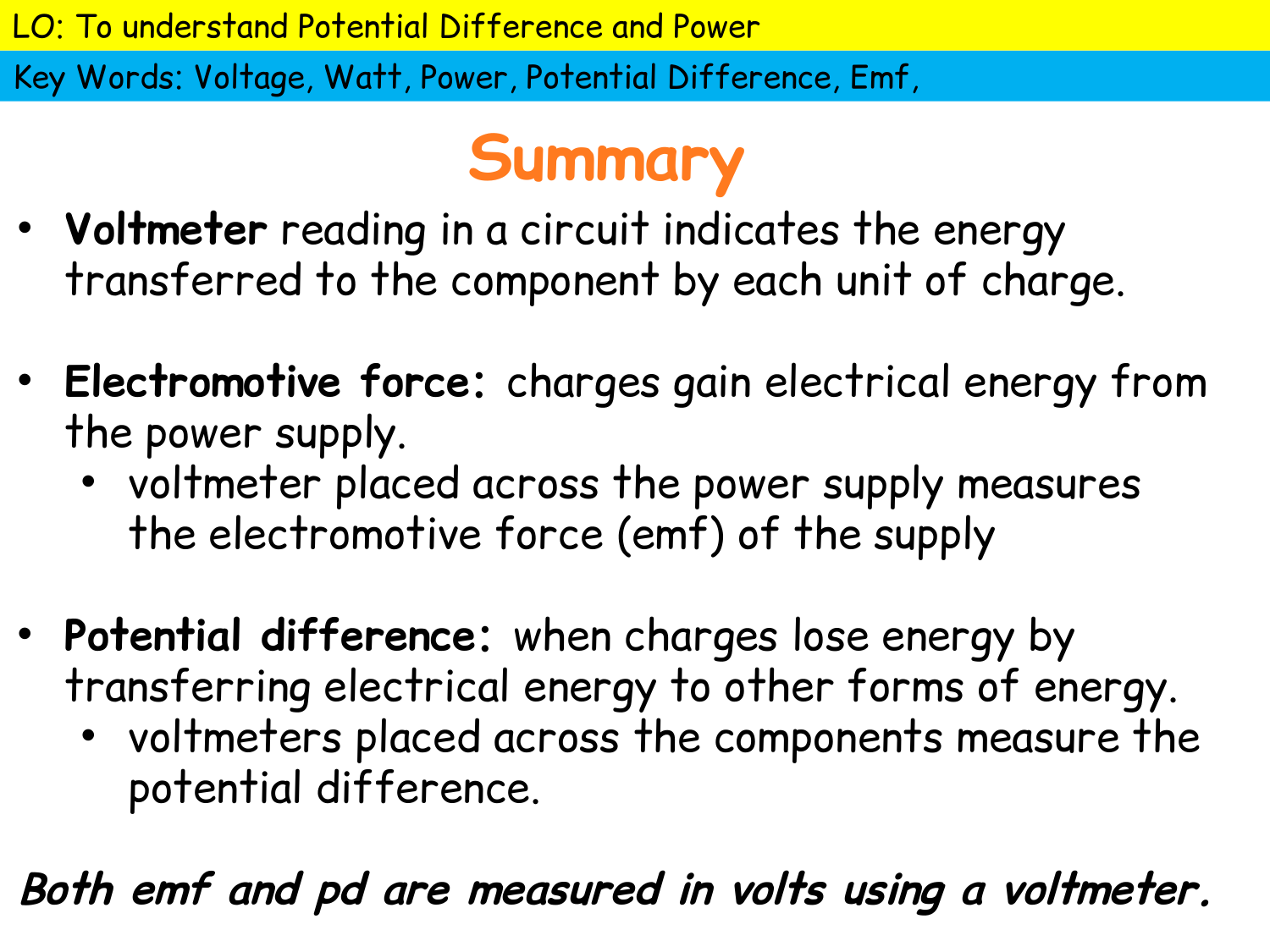

Summary
Voltmeter reading in a circuit indicates the energy transferred to the component by each unit of charge.

Electromotive force: charges gain electrical energy from the power supply.
voltmeter placed across the power supply measures the electromotive force (emf) of the supply

Potential difference: when charges lose energy by transferring electrical energy to other forms of energy.
voltmeters placed across the components measure the potential difference.

Both emf and pd are measured in volts using a voltmeter.